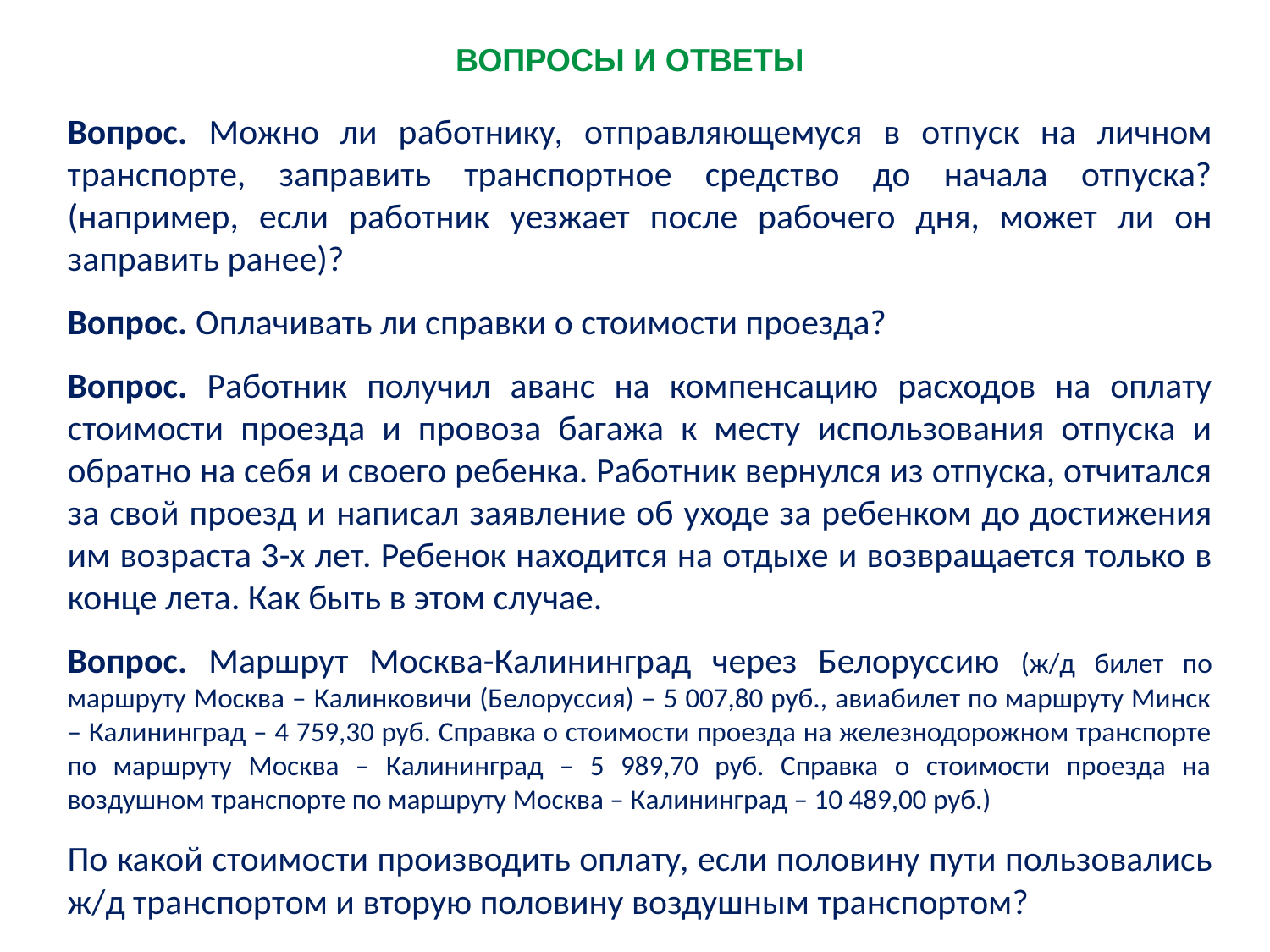

Вопросы и Ответы
Вопрос. Можно ли работнику, отправляющемуся в отпуск на личном транспорте, заправить транспортное средство до начала отпуска? (например, если работник уезжает после рабочего дня, может ли он заправить ранее)?
Вопрос. Оплачивать ли справки о стоимости проезда?
Вопрос. Работник получил аванс на компенсацию расходов на оплату стоимости проезда и провоза багажа к месту использования отпуска и обратно на себя и своего ребенка. Работник вернулся из отпуска, отчитался за свой проезд и написал заявление об уходе за ребенком до достижения им возраста 3-х лет. Ребенок находится на отдыхе и возвращается только в конце лета. Как быть в этом случае.
Вопрос. Маршрут Москва-Калининград через Белоруссию (ж/д билет по маршруту Москва – Калинковичи (Белоруссия) – 5 007,80 руб., авиабилет по маршруту Минск – Калининград – 4 759,30 руб. Справка о стоимости проезда на железнодорожном транспорте по маршруту Москва – Калининград – 5 989,70 руб. Справка о стоимости проезда на воздушном транспорте по маршруту Москва – Калининград – 10 489,00 руб.)
По какой стоимости производить оплату, если половину пути пользовались ж/д транспортом и вторую половину воздушным транспортом?